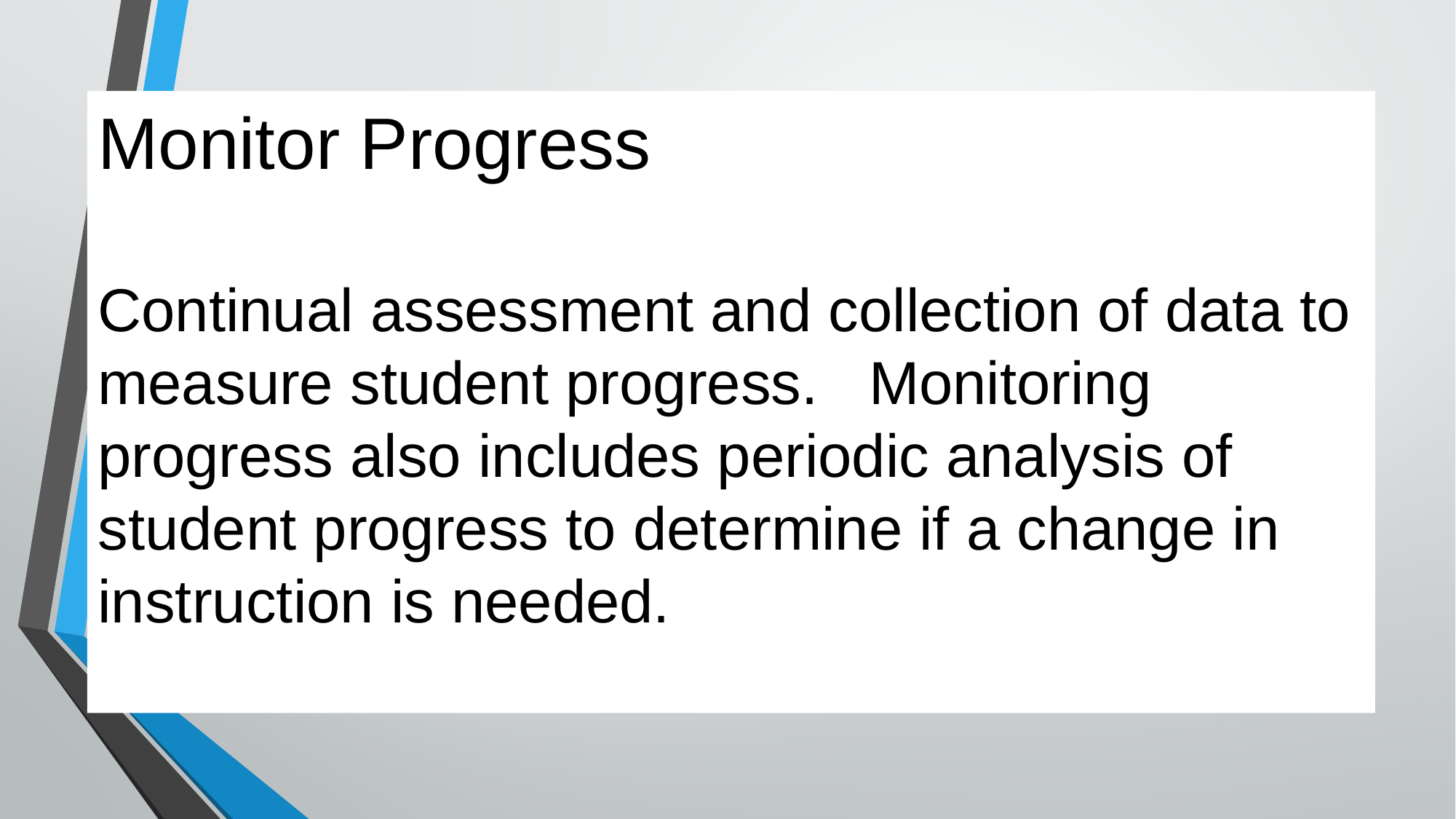

Monitor Progress

Continual assessment and collection of data to measure student progress.   Monitoring progress also includes periodic analysis of student progress to determine if a change in instruction is needed.